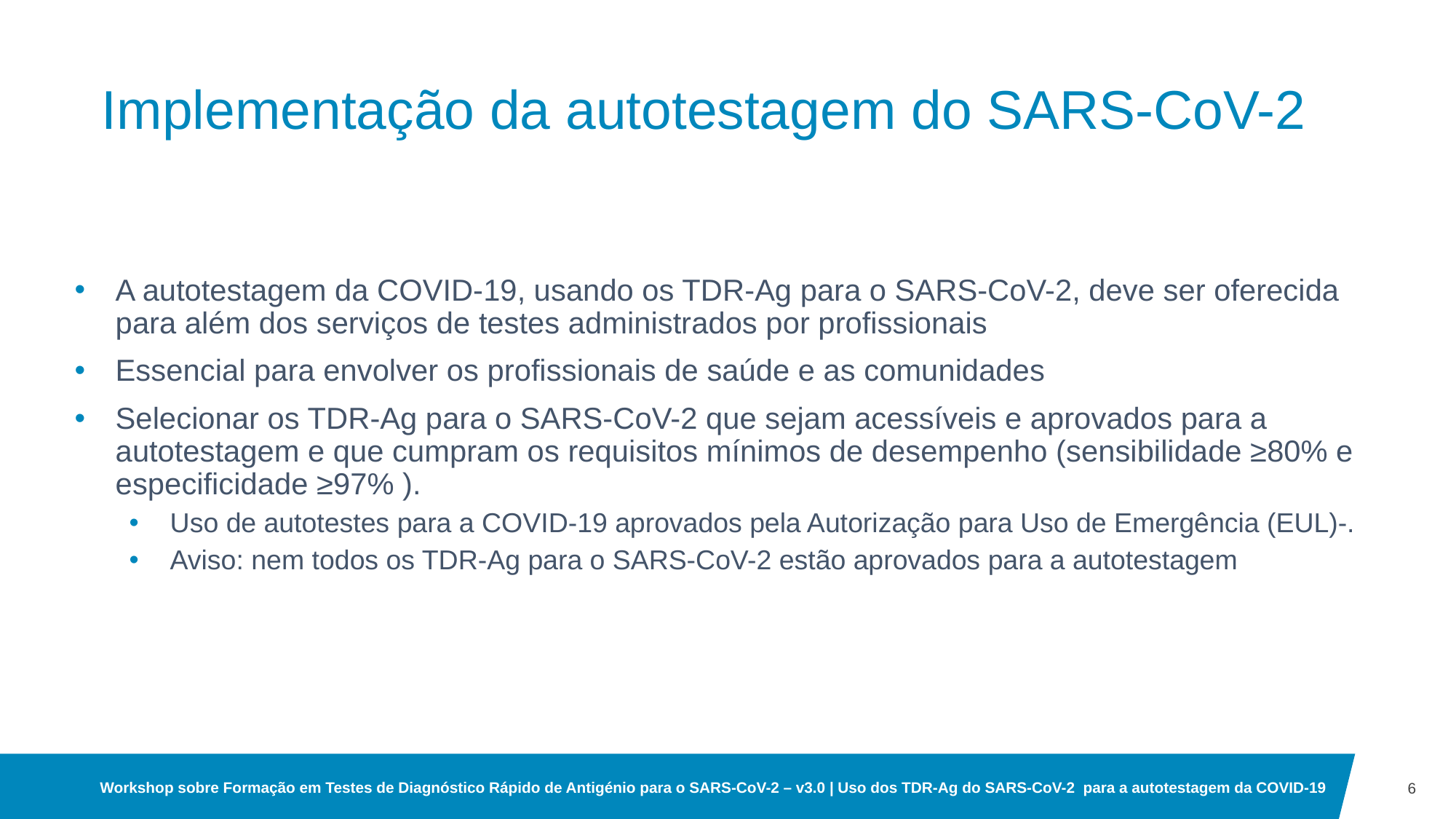

# Implementação da autotestagem do SARS-CoV-2
A autotestagem da COVID-19, usando os TDR-Ag para o SARS-CoV-2, deve ser oferecida para além dos serviços de testes administrados por profissionais
Essencial para envolver os profissionais de saúde e as comunidades
Selecionar os TDR-Ag para o SARS-CoV-2 que sejam acessíveis e aprovados para a autotestagem e que cumpram os requisitos mínimos de desempenho (sensibilidade ≥80% e especificidade ≥97% ).
Uso de autotestes para a COVID-19 aprovados pela Autorização para Uso de Emergência (EUL)-.
Aviso: nem todos os TDR-Ag para o SARS-CoV-2 estão aprovados para a autotestagem

6
Workshop sobre Formação em Testes de Diagnóstico Rápido de Antigénio para o SARS-CoV-2 – v3.0 | Uso dos TDR-Ag do SARS-CoV-2  para a autotestagem da COVID-19